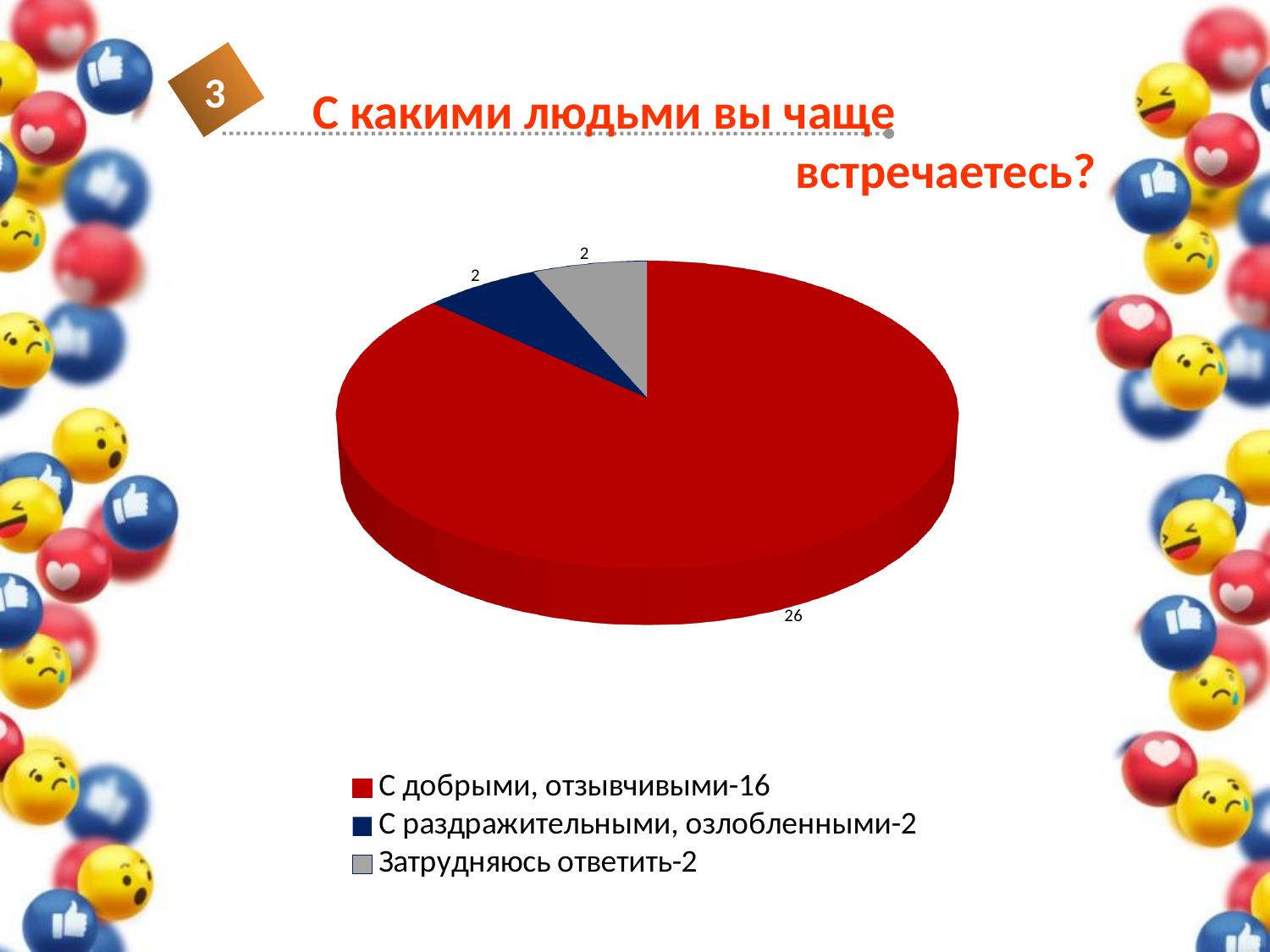

3

С какими людьми вы чаще
                                           встречаетесь?

[unsupported chart]